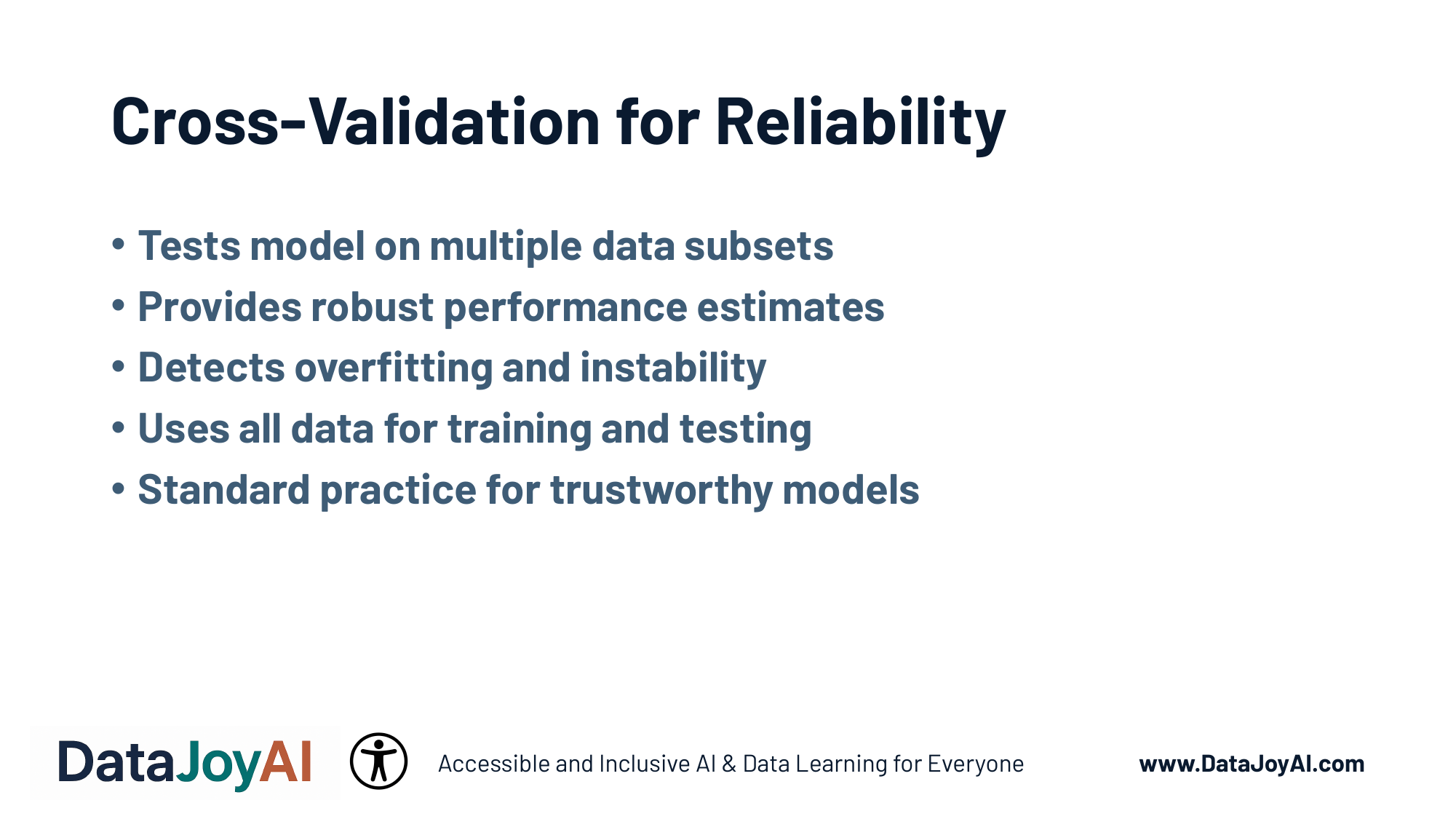

# Cross-Validation for Reliability
Tests model on multiple data subsets
Provides robust performance estimates
Detects overfitting and instability
Uses all data for training and testing
Standard practice for trustworthy models